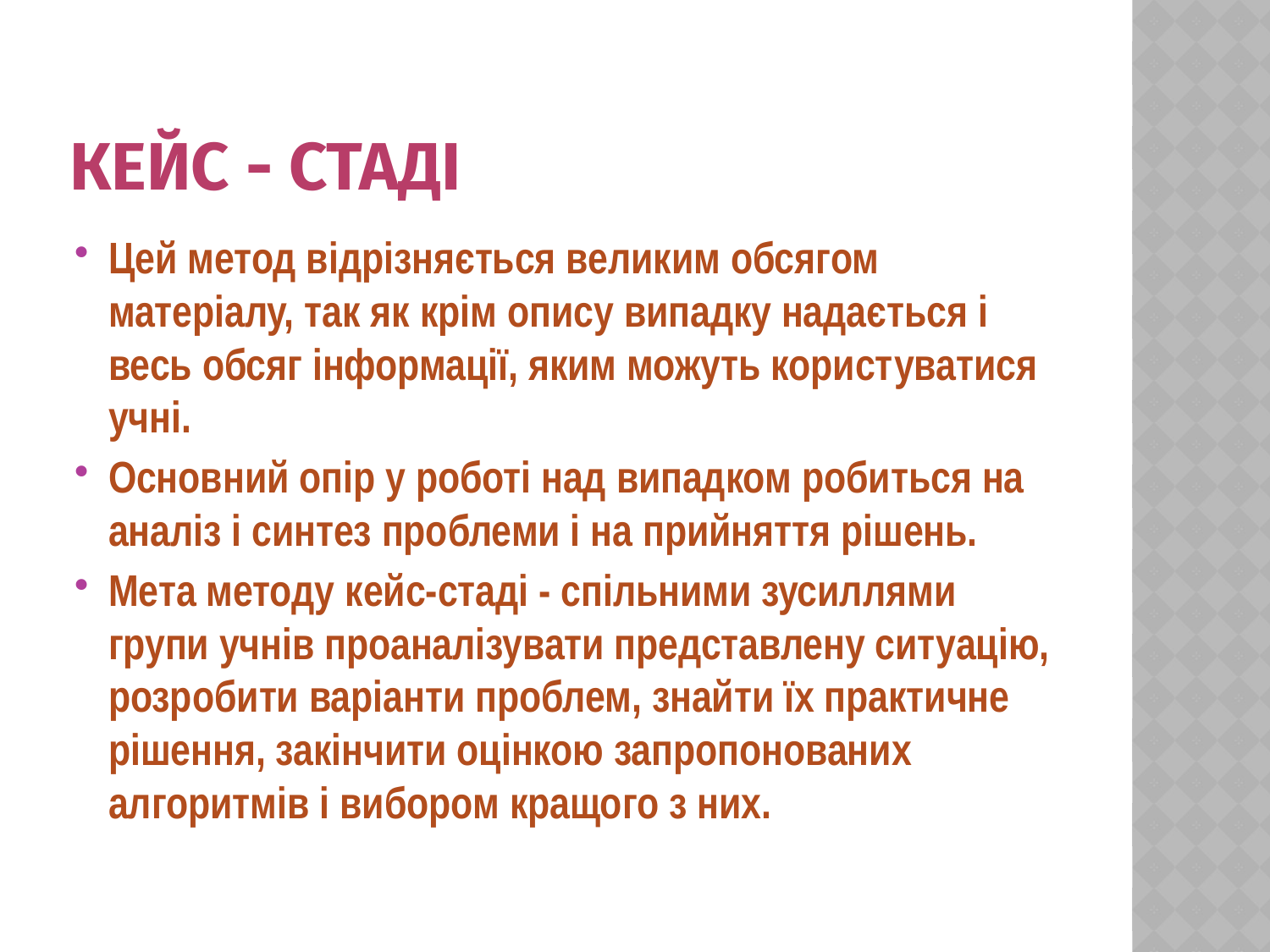

# Кейс - стаді
Цей метод відрізняється великим обсягом матеріалу, так як крім опису випадку надається і весь обсяг інформації, яким можуть користуватися учні.
Основний опір у роботі над випадком робиться на аналіз і синтез проблеми і на прийняття рішень.
Мета методу кейс-стаді - спільними зусиллями групи учнів проаналізувати представлену ситуацію, розробити варіанти проблем, знайти їх практичне рішення, закінчити оцінкою запропонованих алгоритмів і вибором кращого з них.